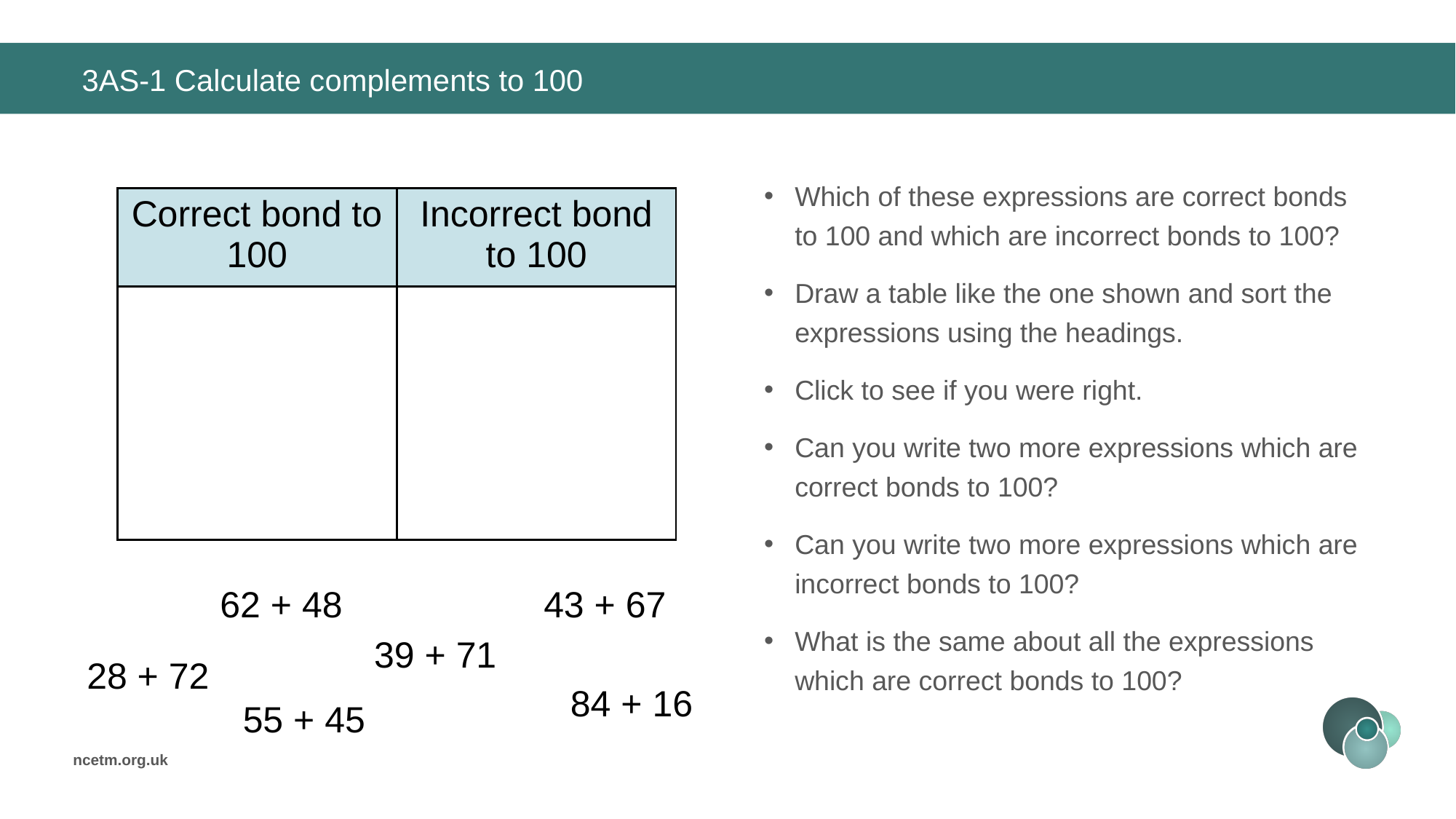

# 3AS-1 Calculate complements to 100
Which of these expressions are correct bonds to 100 and which are incorrect bonds to 100?
Draw a table like the one shown and sort the expressions using the headings.
Click to see if you were right.
Can you write two more expressions which are correct bonds to 100?
Can you write two more expressions which are incorrect bonds to 100?
What is the same about all the expressions which are correct bonds to 100?

| Correct bond to 100 | Incorrect bond to 100 |
| --- | --- |
|  |  |
62 + 48
43 + 67
39 + 71
28 + 72
84 + 16
55 + 45